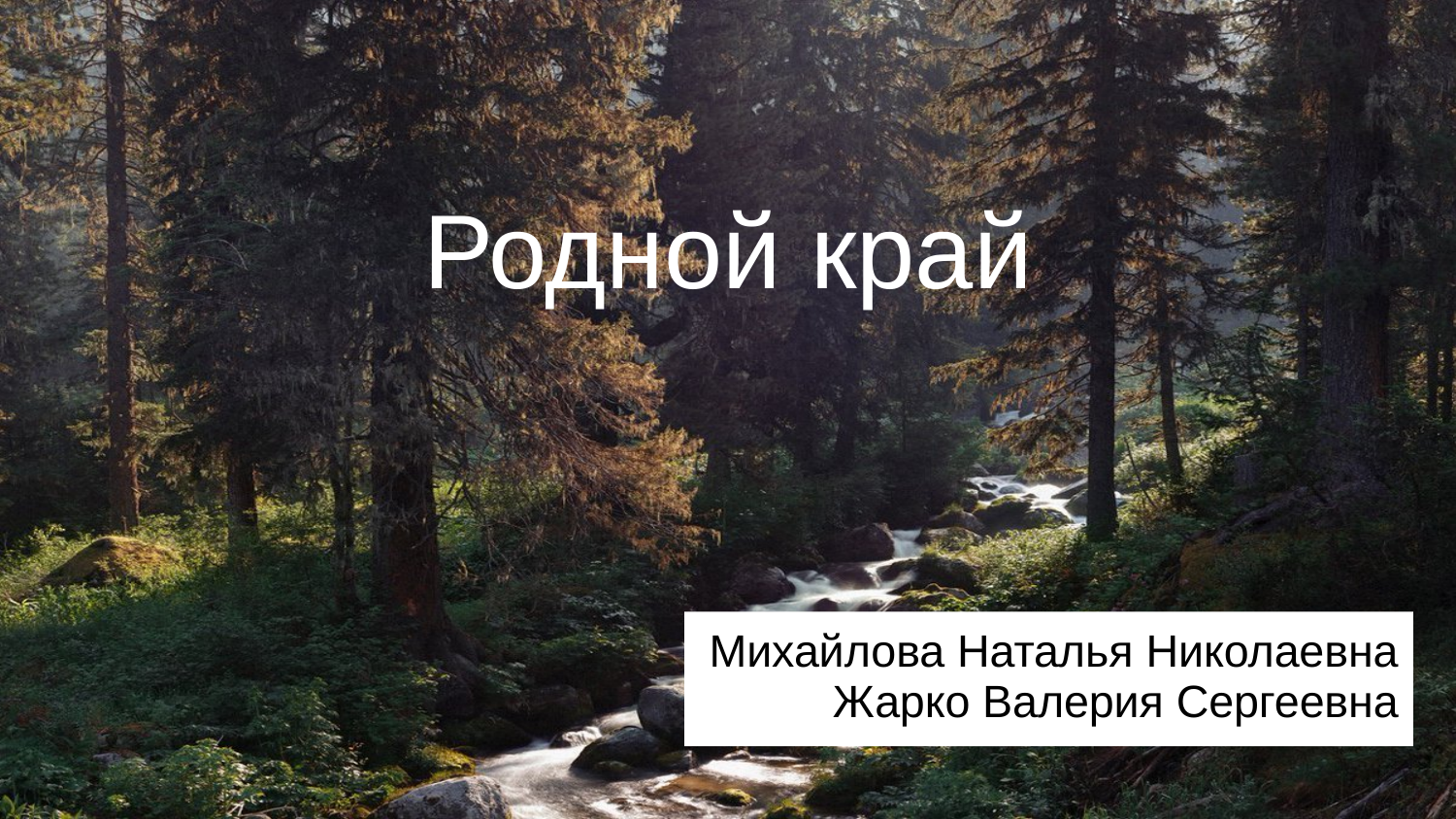

# Родной край
Михайлова Наталья Николаевна
Жарко Валерия Сергеевна